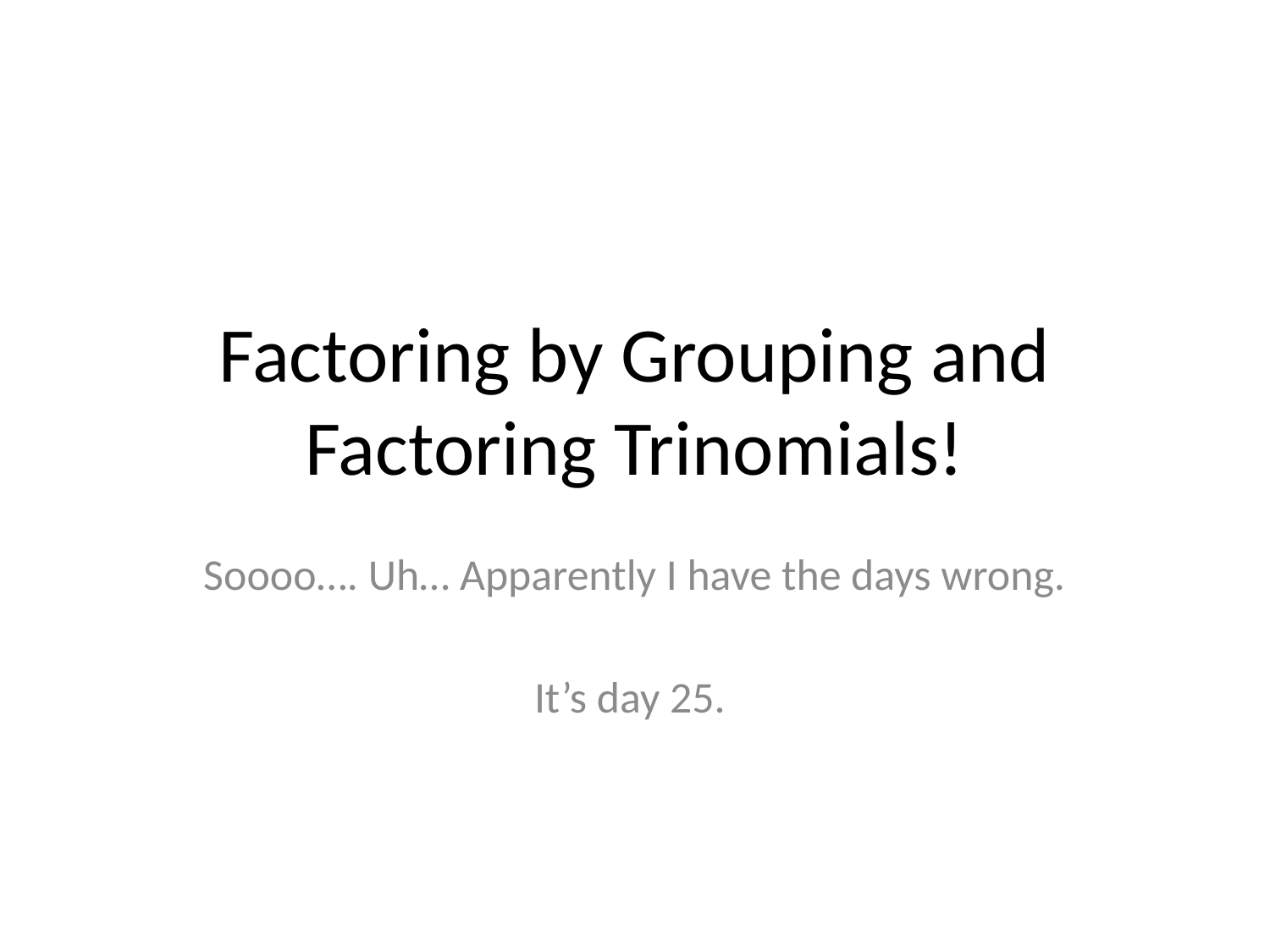

# Factoring by Grouping and Factoring Trinomials!
Soooo…. Uh… Apparently I have the days wrong.

It’s day 25.